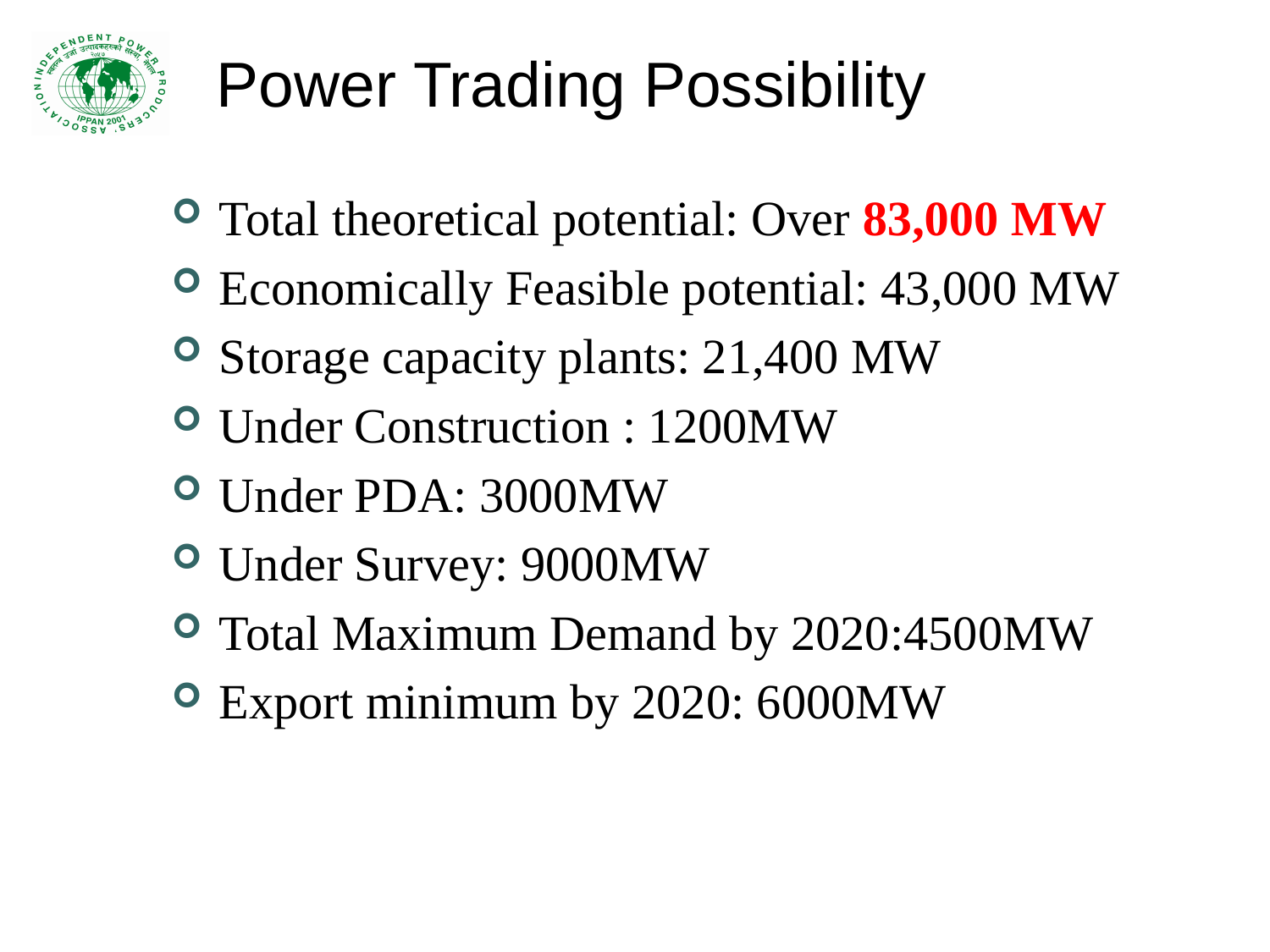

# Power Trading Possibility
Total theoretical potential: Over 83,000 MW
Economically Feasible potential: 43,000 MW
Storage capacity plants: 21,400 MW
Under Construction : 1200MW
Under PDA: 3000MW
Under Survey: 9000MW
Total Maximum Demand by 2020:4500MW
Export minimum by 2020: 6000MW